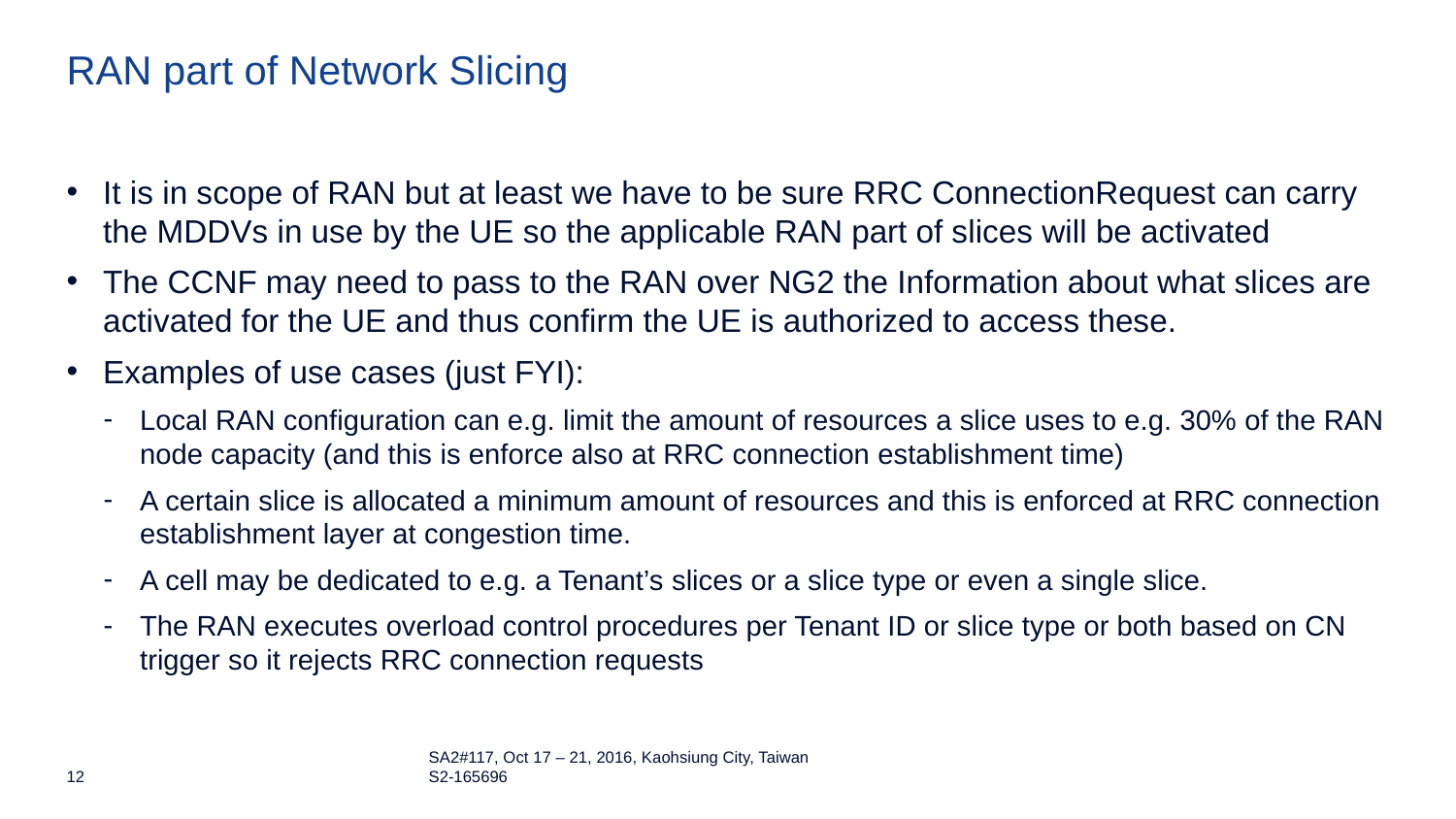

# RAN part of Network Slicing
It is in scope of RAN but at least we have to be sure RRC ConnectionRequest can carry the MDDVs in use by the UE so the applicable RAN part of slices will be activated
The CCNF may need to pass to the RAN over NG2 the Information about what slices are activated for the UE and thus confirm the UE is authorized to access these.
Examples of use cases (just FYI):
Local RAN configuration can e.g. limit the amount of resources a slice uses to e.g. 30% of the RAN node capacity (and this is enforce also at RRC connection establishment time)
A certain slice is allocated a minimum amount of resources and this is enforced at RRC connection establishment layer at congestion time.
A cell may be dedicated to e.g. a Tenant’s slices or a slice type or even a single slice.
The RAN executes overload control procedures per Tenant ID or slice type or both based on CN trigger so it rejects RRC connection requests

SA2#117, Oct 17 – 21, 2016, Kaohsiung City, Taiwan    S2-165696